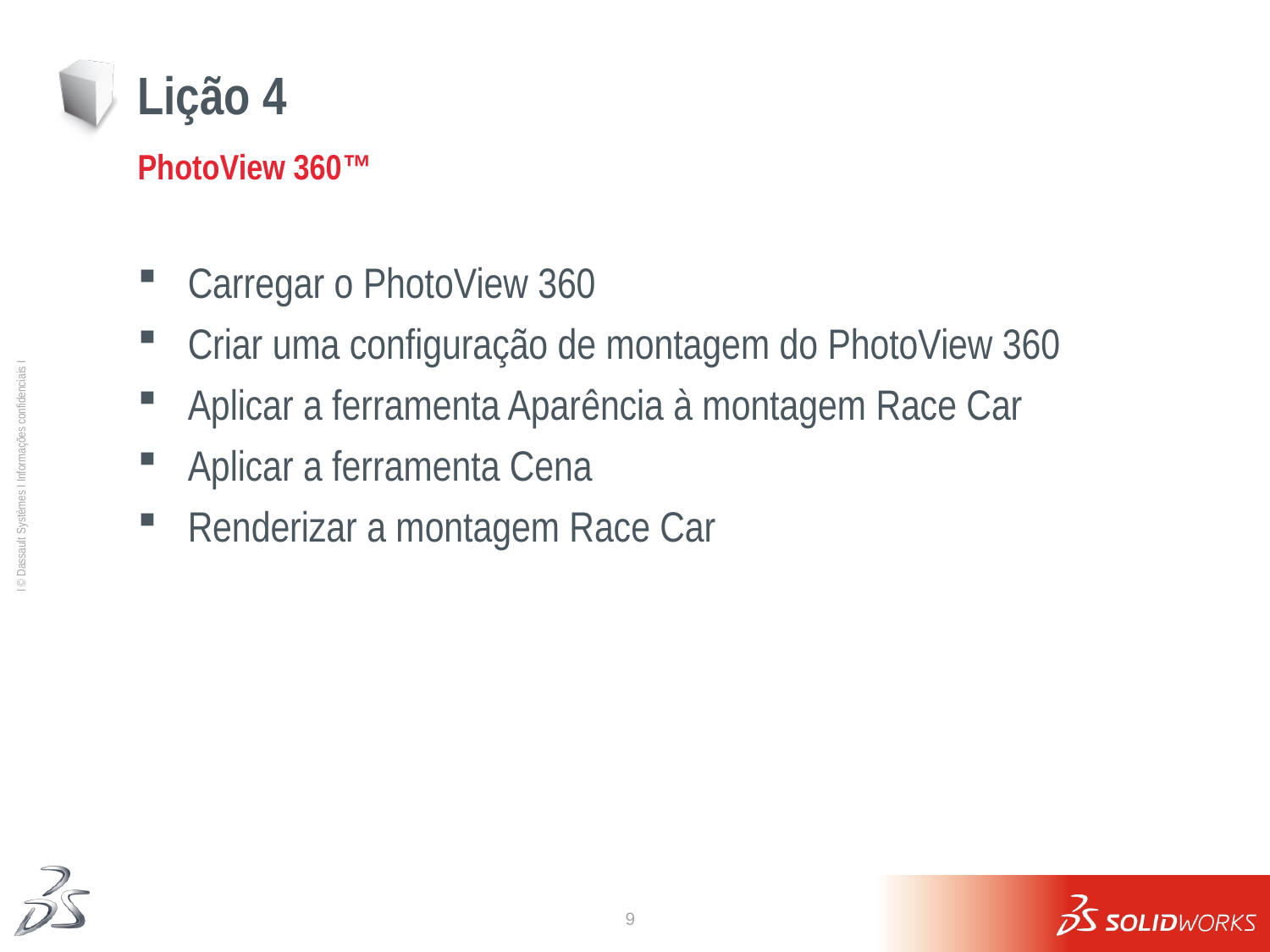

# Lição 4
PhotoView 360™
Carregar o PhotoView 360
Criar uma configuração de montagem do PhotoView 360
Aplicar a ferramenta Aparência à montagem Race Car
Aplicar a ferramenta Cena
Renderizar a montagem Race Car